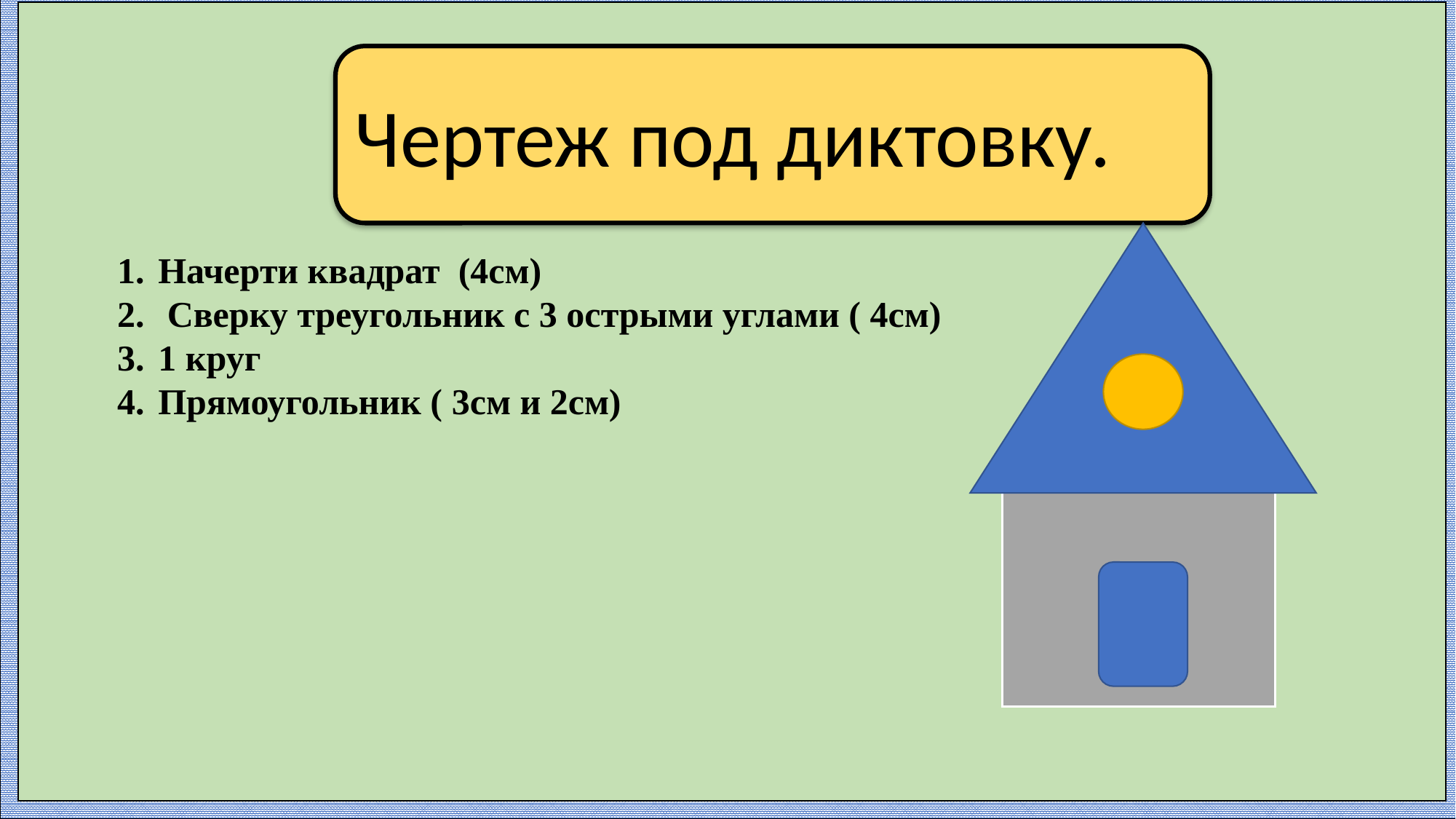

Чертеж под диктовку.

Начерти квадрат  (4см)
 Сверку треугольник с 3 острыми углами ( 4см)
1 круг
Прямоугольник ( 3см и 2см)